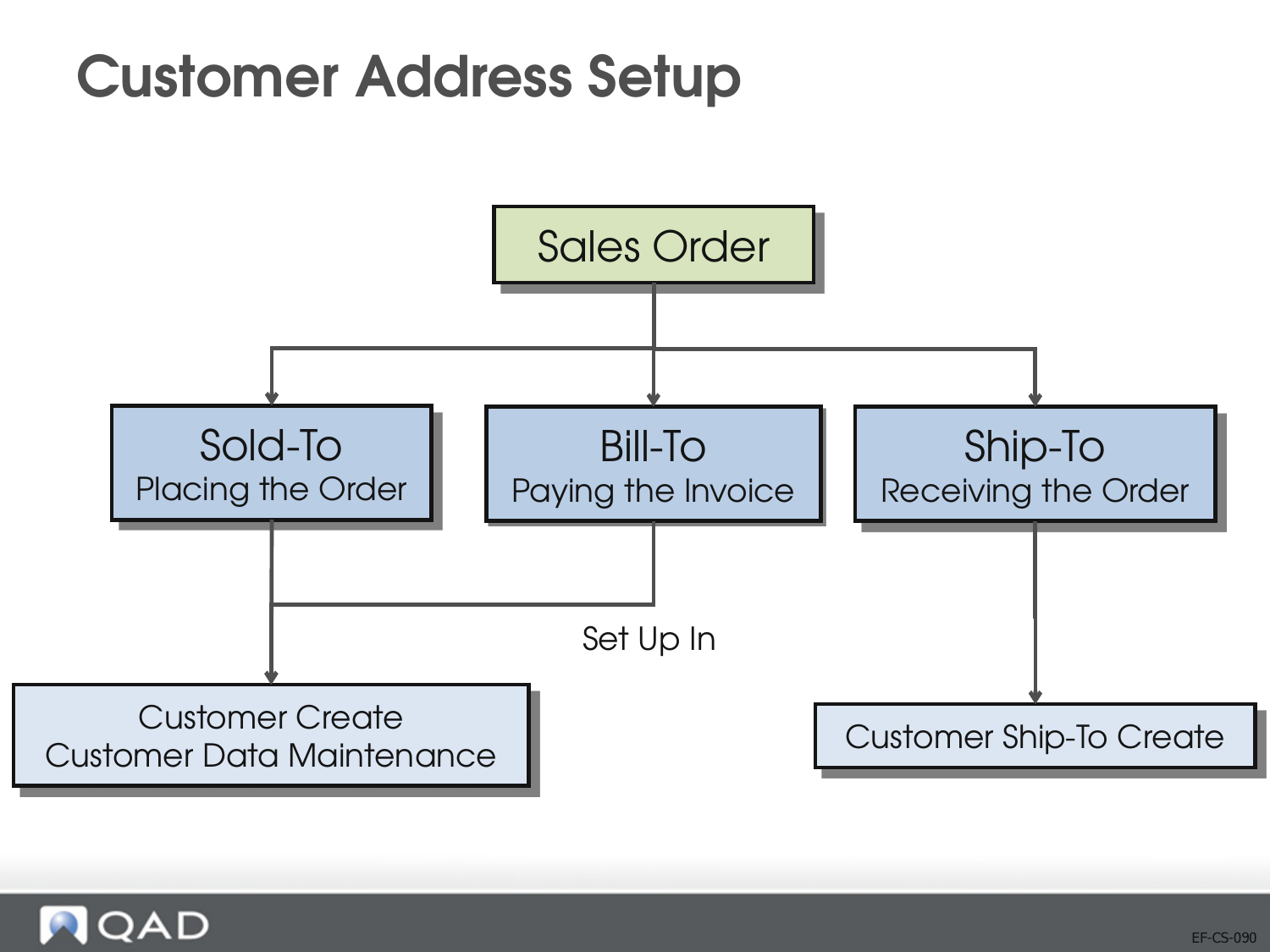

# Customer Address Setup
Sales Order
Sold-To
Placing the Order
Bill-To
Paying the Invoice
Ship-To
Receiving the Order
Set Up In
Customer Create
Customer Data Maintenance
Customer Ship-To Create
EF-CS-090